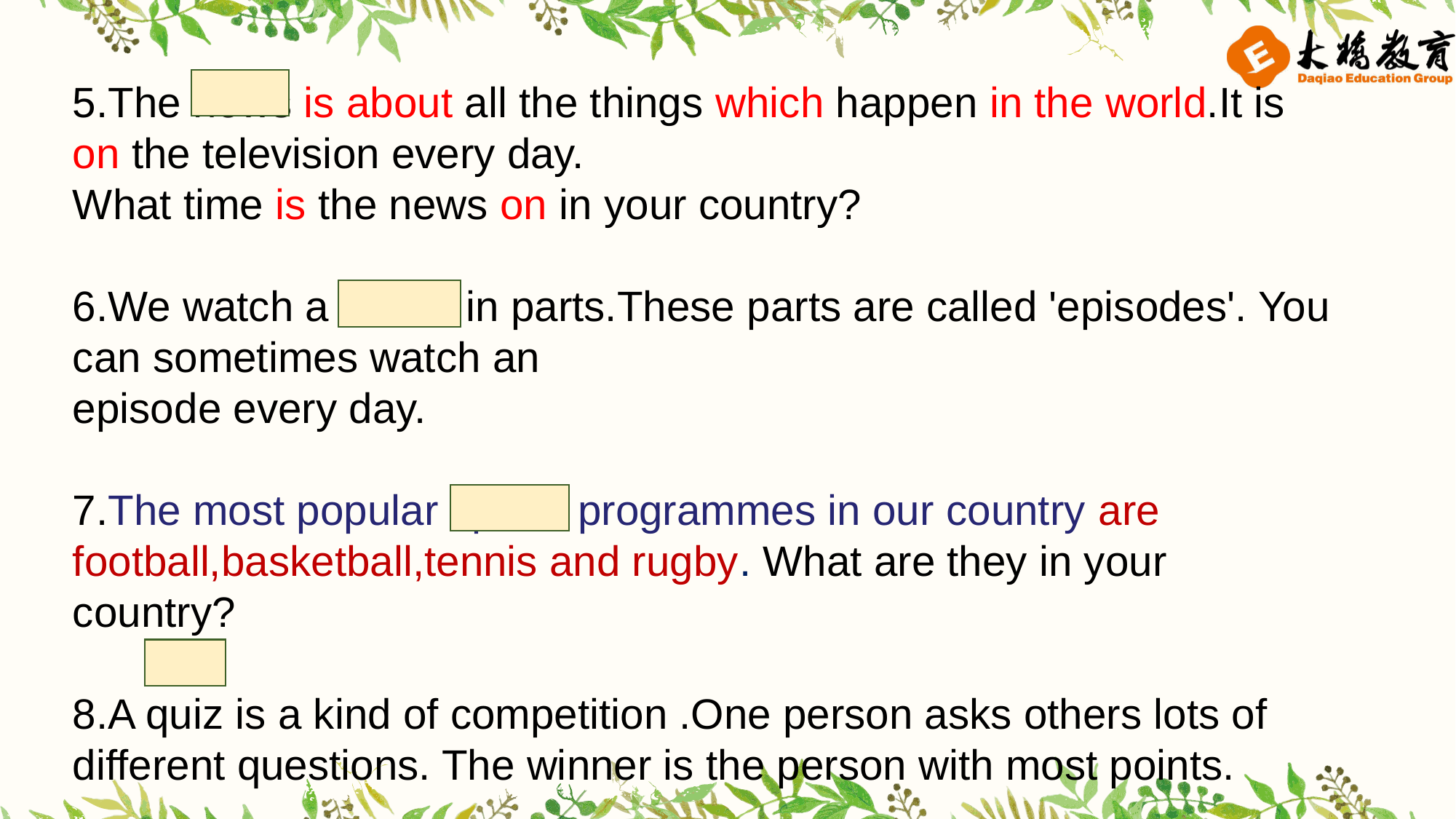

5.The news is about all the things which happen in the world.It is on the television every day.
What time is the news on in your country?

6.We watch a series in parts.These parts are called 'episodes'. You can sometimes watch an
episode every day.

7.The most popular sports programmes in our country are football,basketball,tennis and rugby. What are they in your country?

8.A quiz is a kind of competition .One person asks others lots of different questions. The winner is the person with most points.